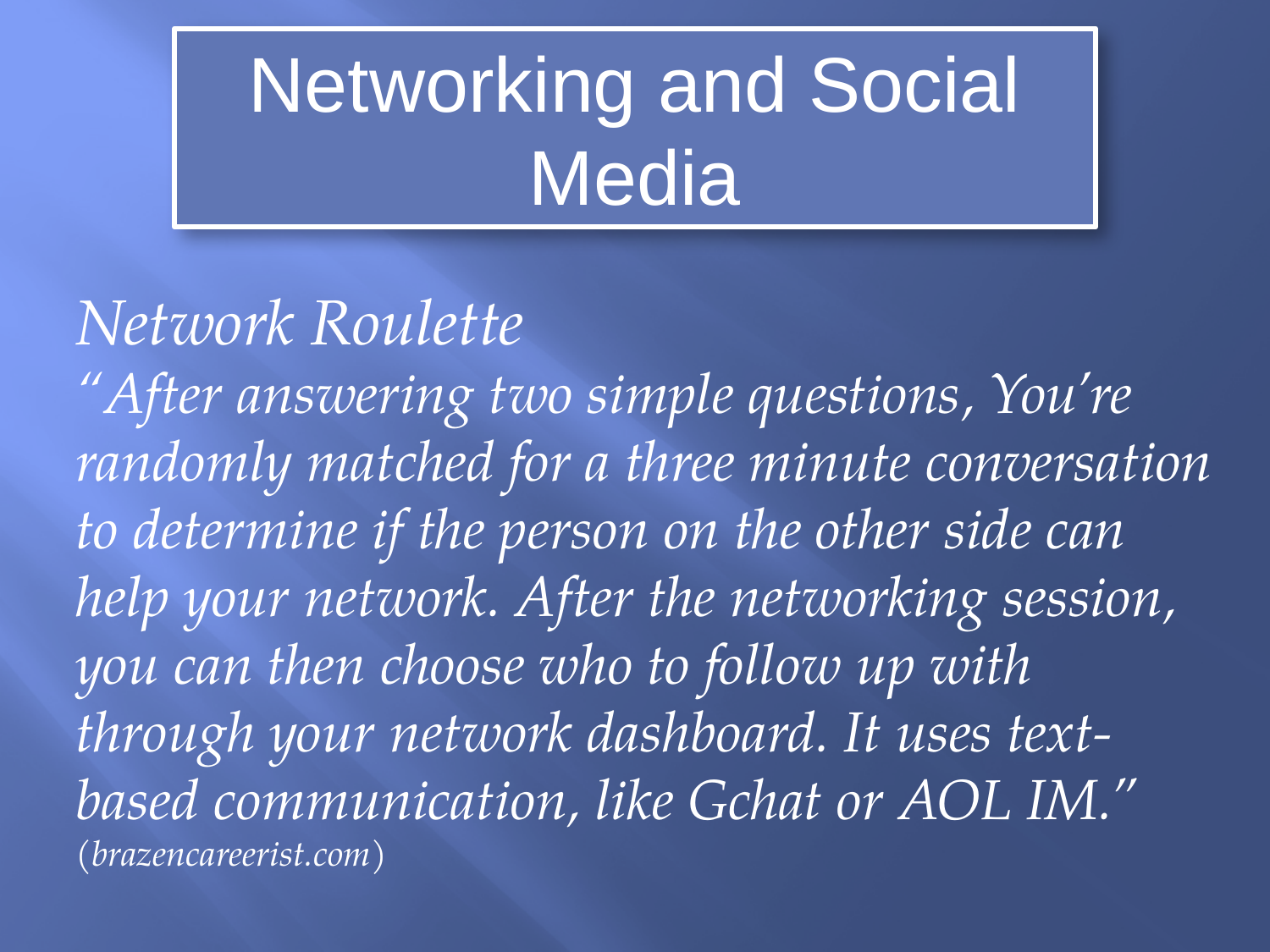

Networking and Social Media
Network Roulette
“After answering two simple questions, You’re randomly matched for a three minute conversation to determine if the person on the other side can help your network. After the networking session, you can then choose who to follow up with through your network dashboard. It uses text-based communication, like Gchat or AOL IM.” (brazencareerist.com)